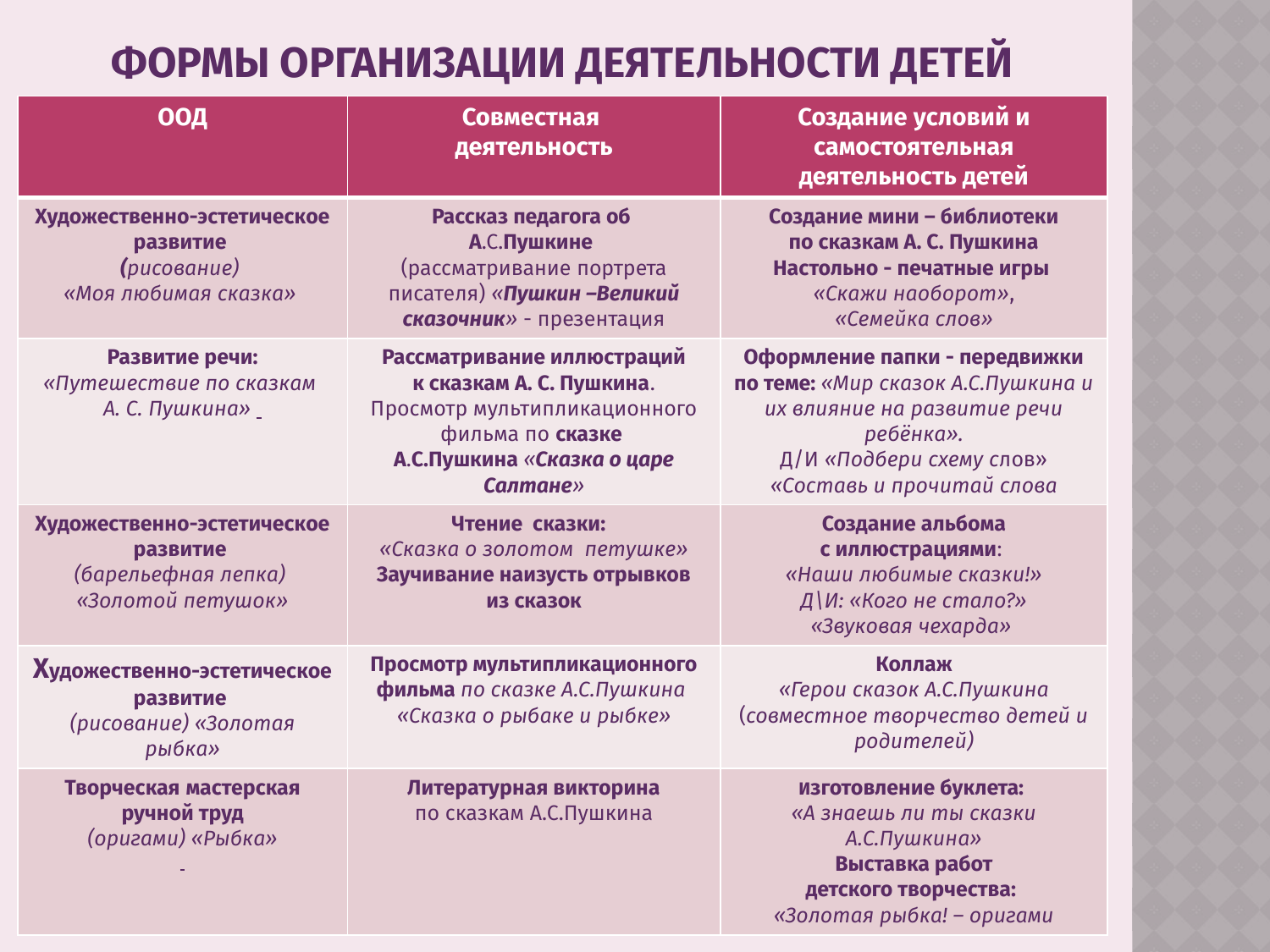

# Формы организации деятельности детей
| ООД | Совместная деятельность | Создание условий и самостоятельная деятельность детей |
| --- | --- | --- |
| Художественно-эстетическое развитие  (рисование)  «Моя любимая сказка» | Рассказ педагога об А.С.Пушкине (рассматривание портрета писателя) «Пушкин –Великий сказочник» - презентация | Создание мини – библиотеки по сказкам А. С. Пушкина Настольно - печатные игры  «Скажи наоборот», «Семейка слов» |
| Развитие речи: «Путешествие по сказкам А. С. Пушкина» | Рассматривание иллюстраций к сказкам А. С. Пушкина. Просмотр мультипликационного фильма по сказке А.С.Пушкина «Сказка о царе Салтане» | Оформление папки - передвижки по теме: «Мир сказок А.С.Пушкина и их влияние на развитие речи ребёнка». Д/И «Подбери схему слов» «Составь и прочитай слова |
| Художественно-эстетическое развитие  (барельефная лепка)  «Золотой петушок» | Чтение сказки: «Сказка о золотом петушке» Заучивание наизусть отрывков из сказок | Создание альбома с иллюстрациями: «Наши любимые сказки!» Д\И: «Кого не стало?» «Звуковая чехарда» |
| Художественно-эстетическое развитие  (рисование) «Золотая рыбка» | Просмотр мультипликационного фильма по сказке А.С.Пушкина  «Сказка о рыбаке и рыбке» | Коллаж «Герои сказок А.С.Пушкина (совместное творчество детей и родителей) |
| Творческая мастерская ручной труд (оригами) «Рыбка» | Литературная викторина по сказкам А.С.Пушкина | Изготовление буклета: «А знаешь ли ты сказки А.С.Пушкина»  Выставка работ детского творчества: «Золотая рыбка! – оригами |